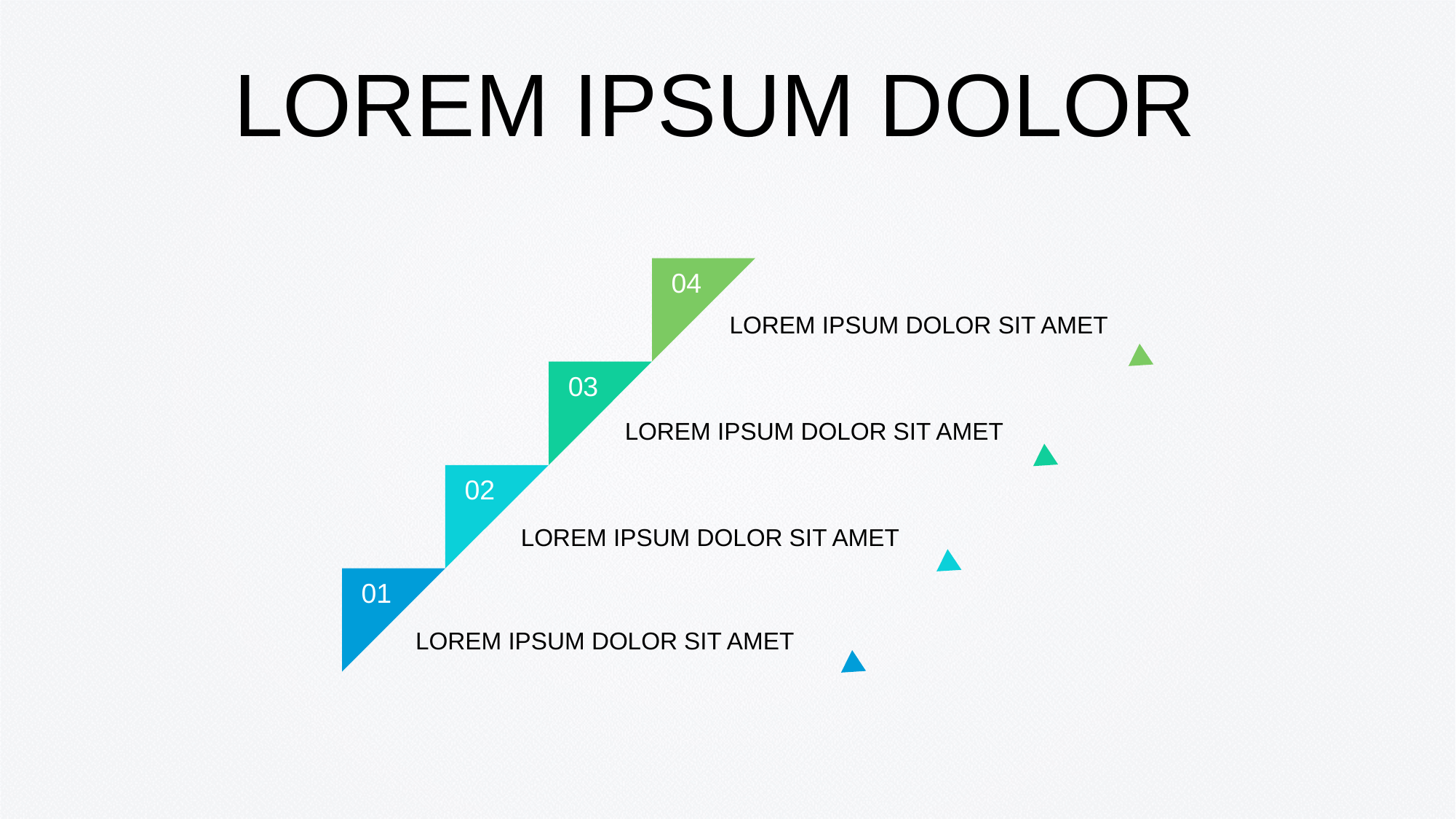

# LOREM IPSUM DOLOR
04
LOREM IPSUM DOLOR SIT AMET

03
LOREM IPSUM DOLOR SIT AMET

02
LOREM IPSUM DOLOR SIT AMET

01
LOREM IPSUM DOLOR SIT AMET